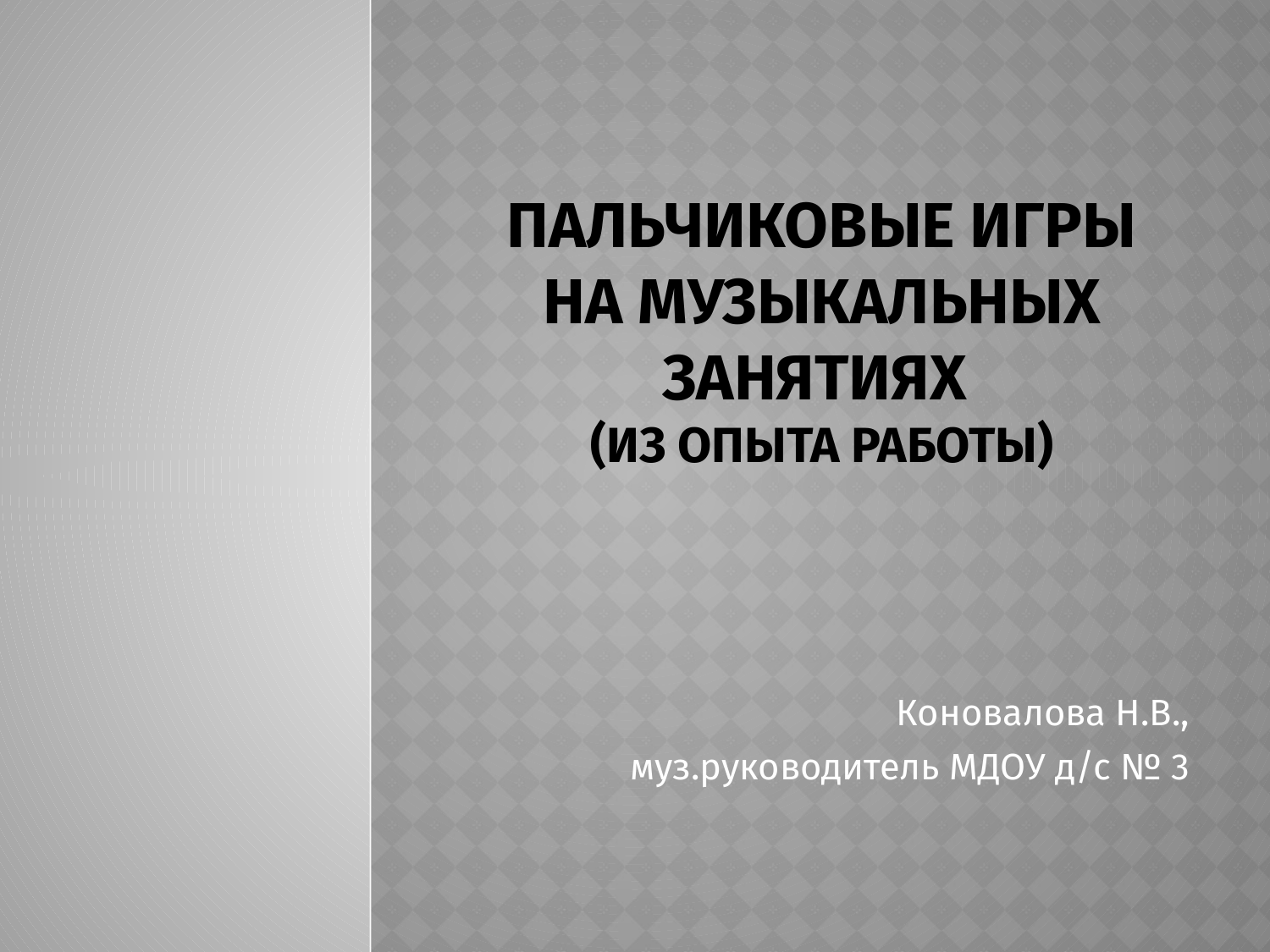

# пальчиковые игры на музыкальных занятиях (из опыта работы)

Коновалова Н.В.,
муз.руководитель МДОУ д/с № 3